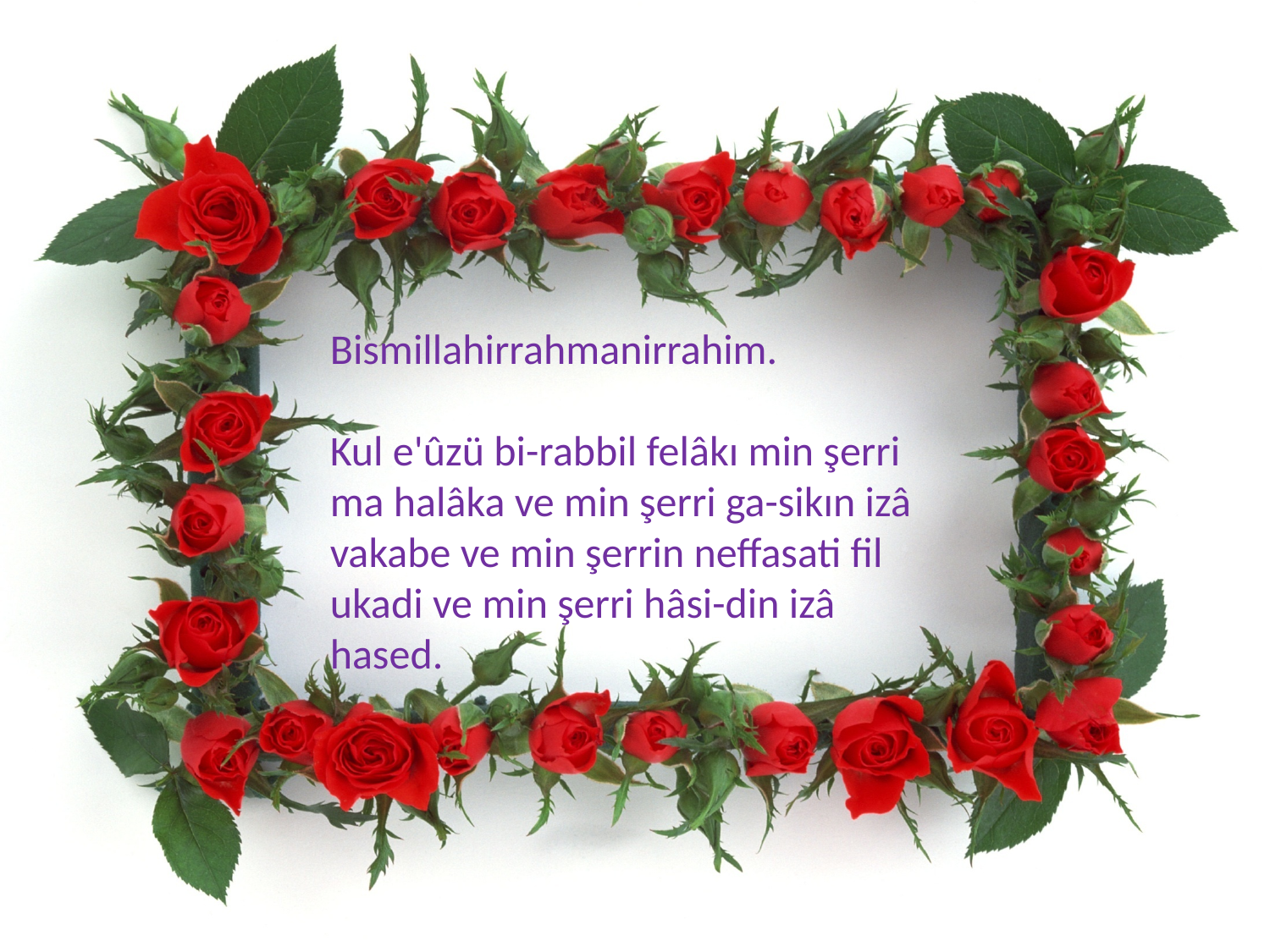

Bismillahirrahmanirrahim.
Kul e'ûzü bi-rabbil felâkı min şerri ma halâka ve min şerri ga-sikın izâ vakabe ve min şerrin neffasati fil ukadi ve min şerri hâsi-din izâ hased.